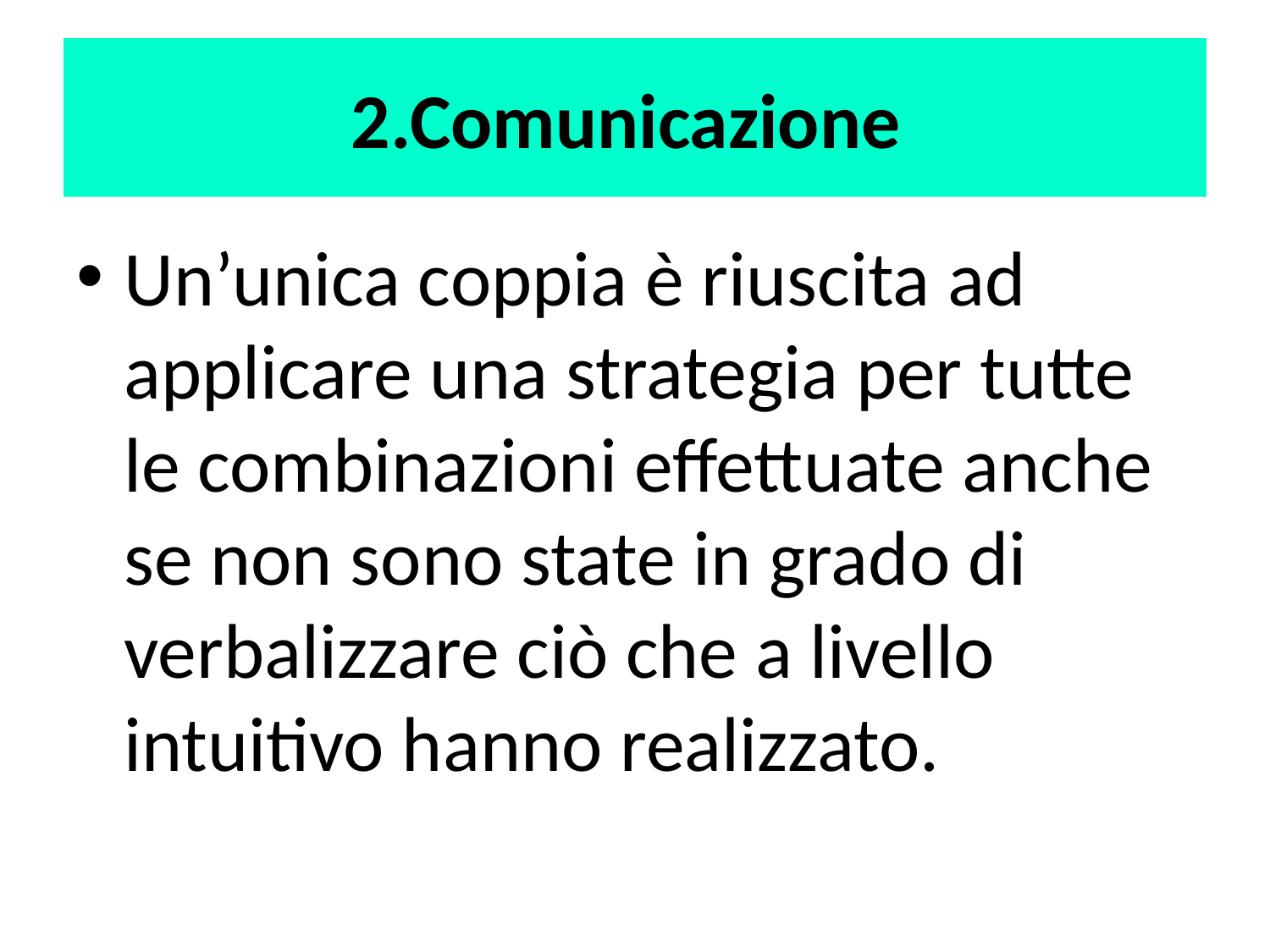

# 2.Comunicazione
Un’unica coppia è riuscita ad applicare una strategia per tutte le combinazioni effettuate anche se non sono state in grado di verbalizzare ciò che a livello intuitivo hanno realizzato.